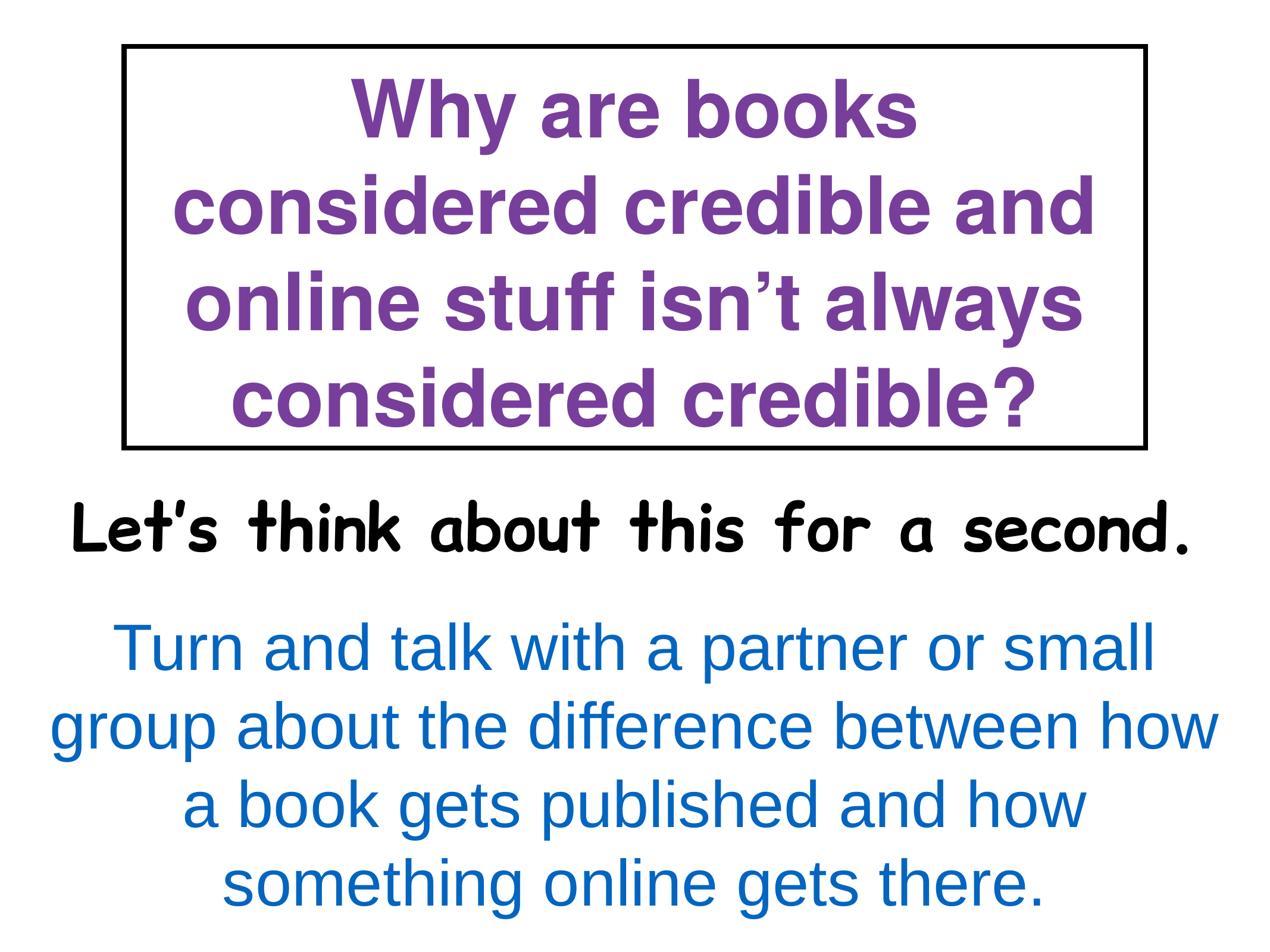

# Why are books considered credible and online stuff isn’t always considered credible?
Let’s think about this for a second.
Turn and talk with a partner or small group about the difference between how a book gets published and how something online gets there.